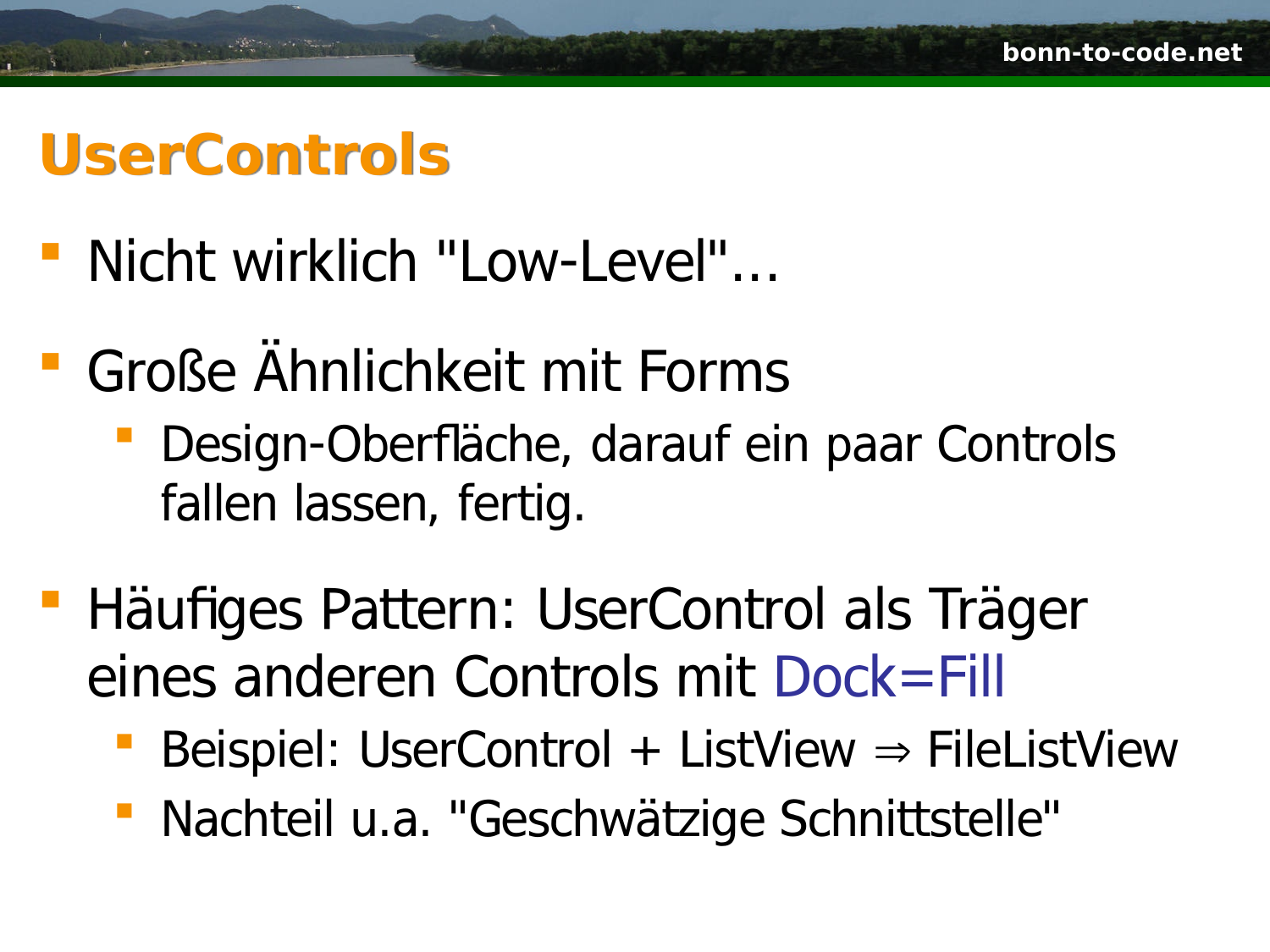

# UserControls
Nicht wirklich "Low-Level"...
Große Ähnlichkeit mit Forms
Design-Oberfläche, darauf ein paar Controls fallen lassen, fertig.
Häufiges Pattern: UserControl als Träger eines anderen Controls mit Dock=Fill
Beispiel: UserControl + ListView ⇒ FileListView
Nachteil u.a. "Geschwätzige Schnittstelle"